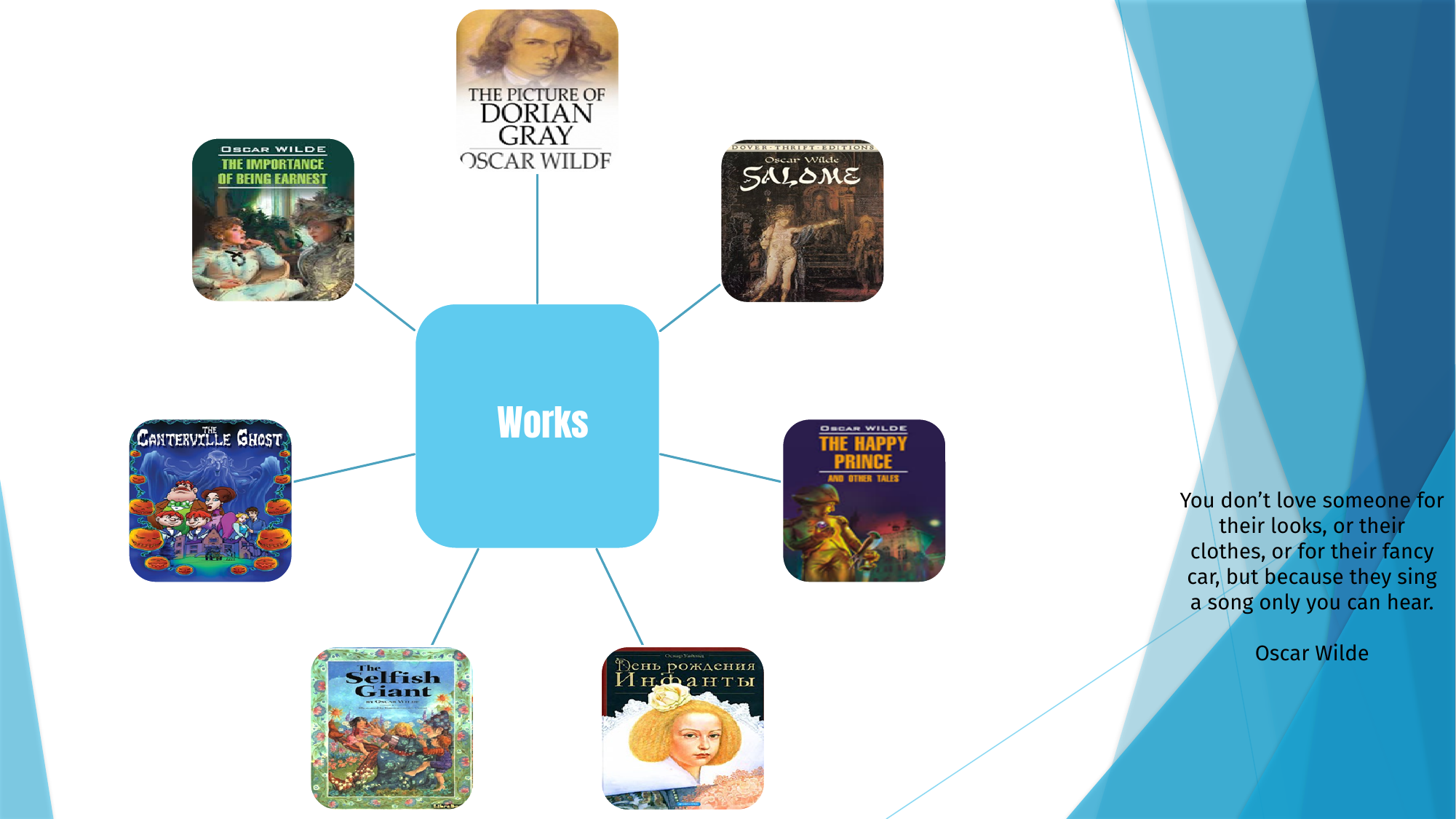

Works

You don’t love someone for their looks, or their clothes, or for their fancy car, but because they sing a song only you can hear.

Oscar Wilde